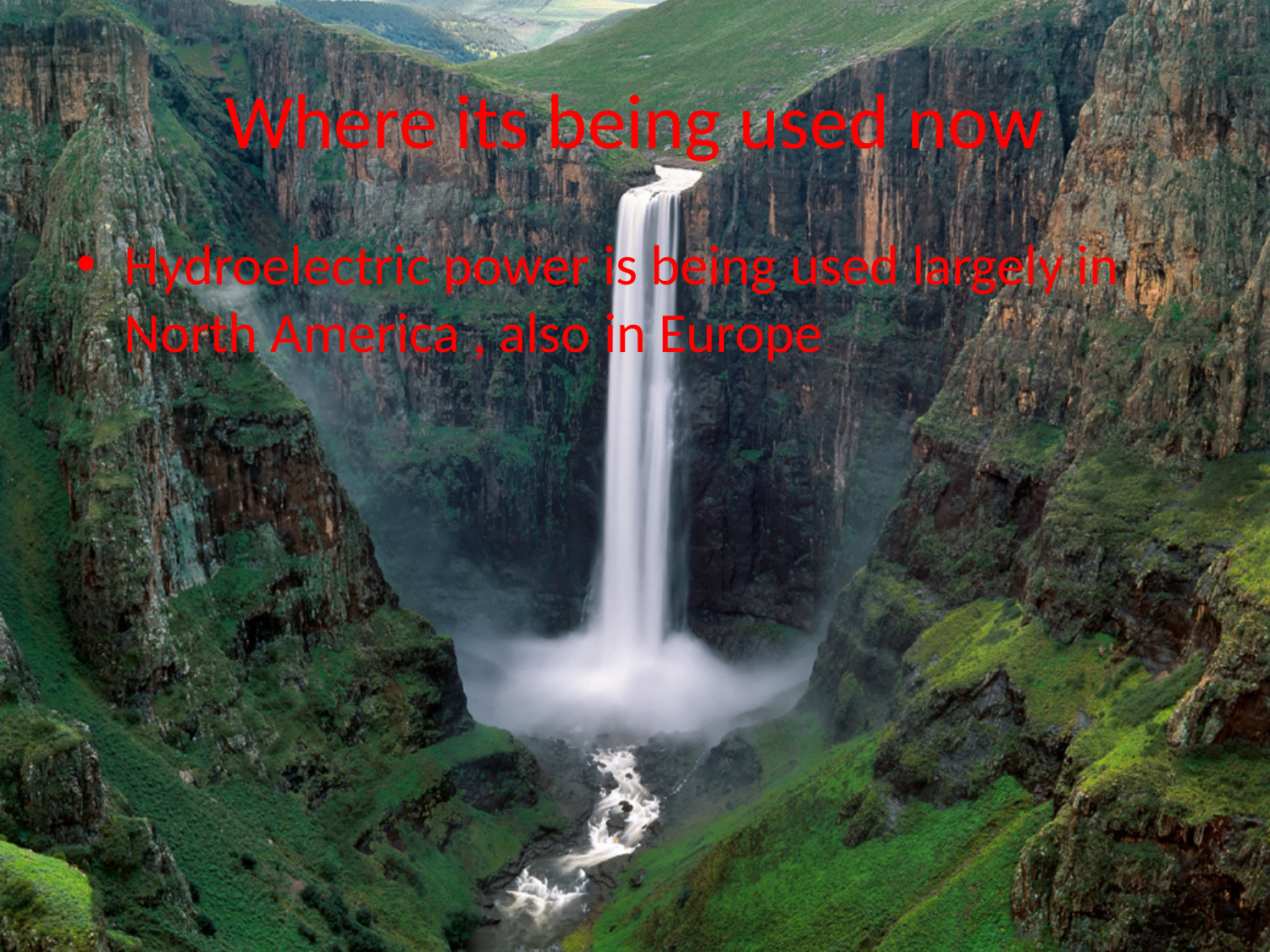

# Where its being used now
Hydroelectric power is being used largely in North America , also in Europe